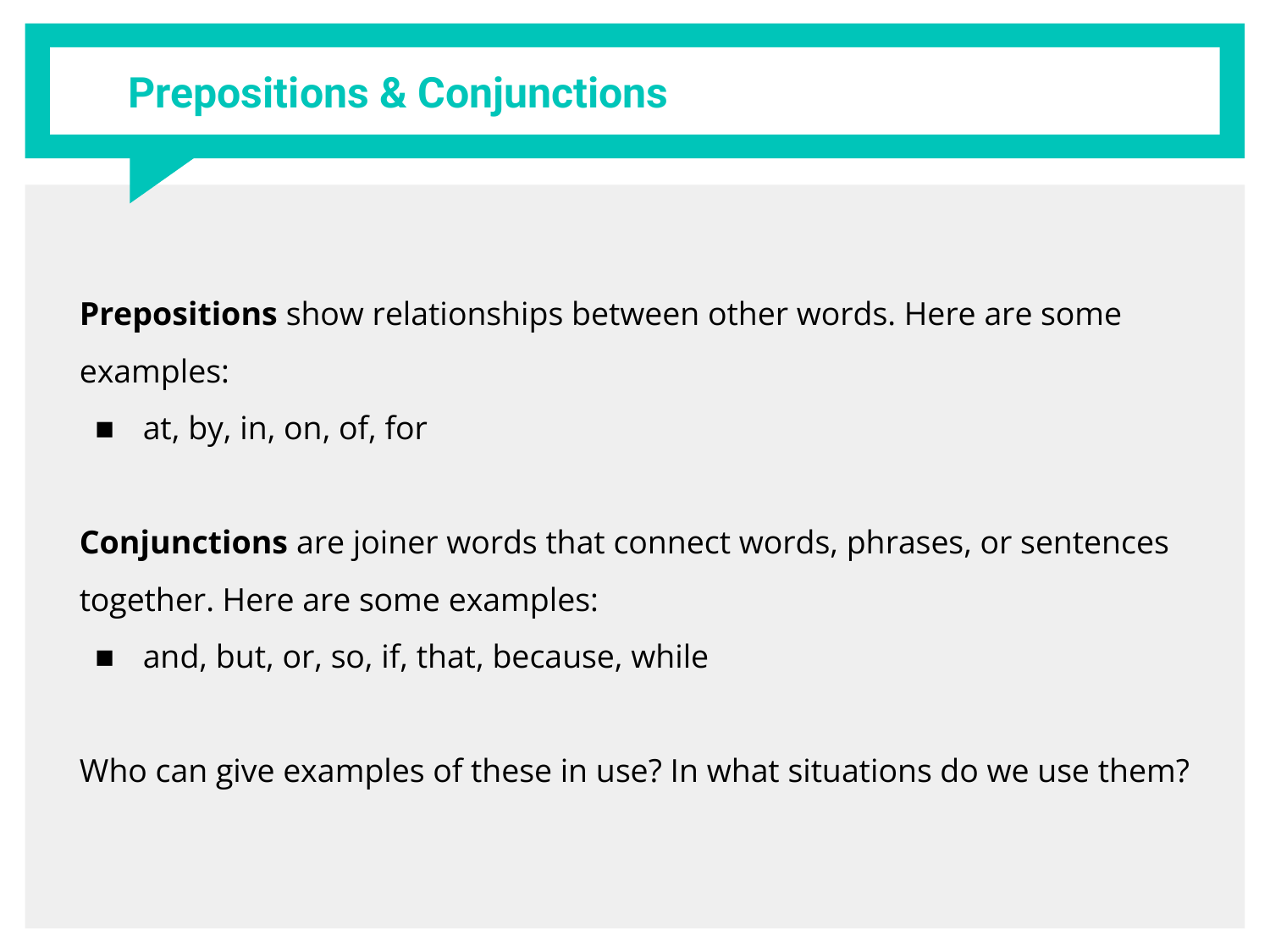

# Prepositions & Conjunctions
Prepositions show relationships between other words. Here are some examples:
at, by, in, on, of, for

Conjunctions are joiner words that connect words, phrases, or sentences together. Here are some examples:
and, but, or, so, if, that, because, while

Who can give examples of these in use? In what situations do we use them?